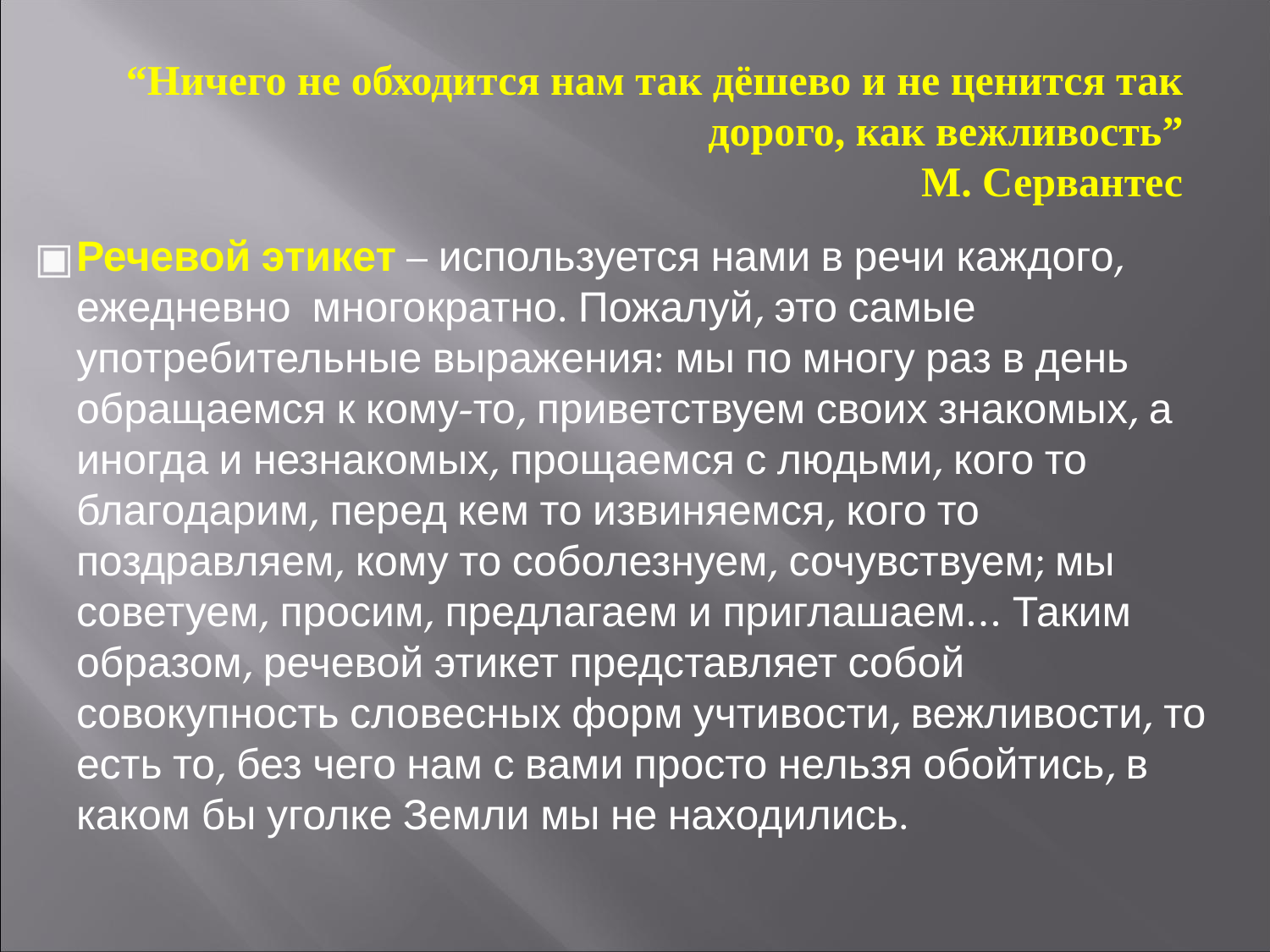

# “Ничего не обходится нам так дёшево и не ценится так дорого, как вежливость” М. Сервантес
Речевой этикет – используется нами в речи каждого, ежедневно  многократно. Пожалуй, это самые употребительные выражения: мы по многу раз в день обращаемся к кому-то, приветствуем своих знакомых, а иногда и незнакомых, прощаемся с людьми, кого то благодарим, перед кем то извиняемся, кого то поздравляем, кому то соболезнуем, сочувствуем; мы советуем, просим, предлагаем и приглашаем… Таким образом, речевой этикет представляет собой совокупность словесных форм учтивости, вежливости, то есть то, без чего нам с вами просто нельзя обойтись, в каком бы уголке Земли мы не находились.